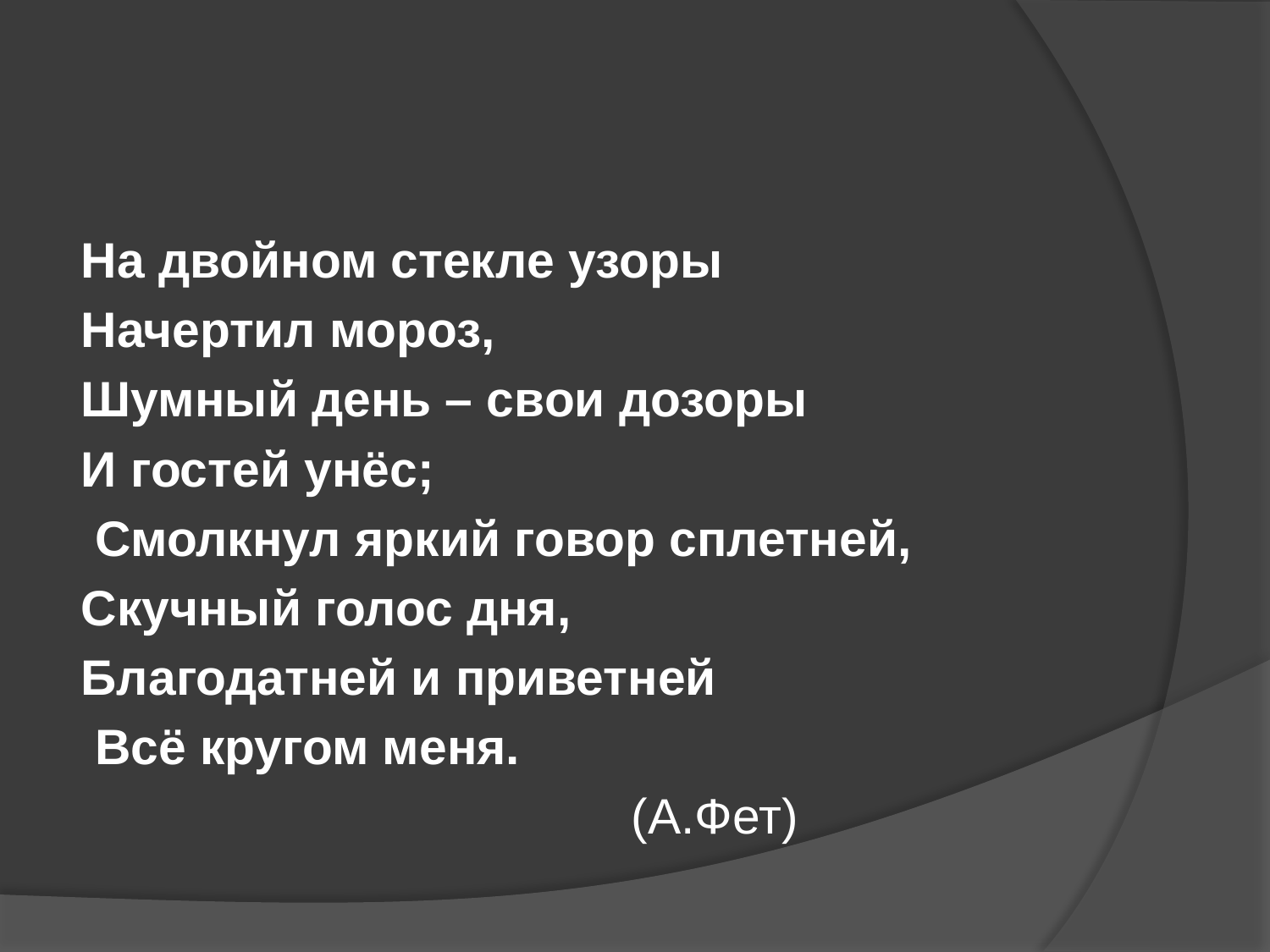

#
На двойном стекле узоры
Начертил мороз,
Шумный день – свои дозоры
И гостей унёс;
 Смолкнул яркий говор сплетней,
Скучный голос дня,
Благодатней и приветней
 Всё кругом меня.
                                        (А.Фет)